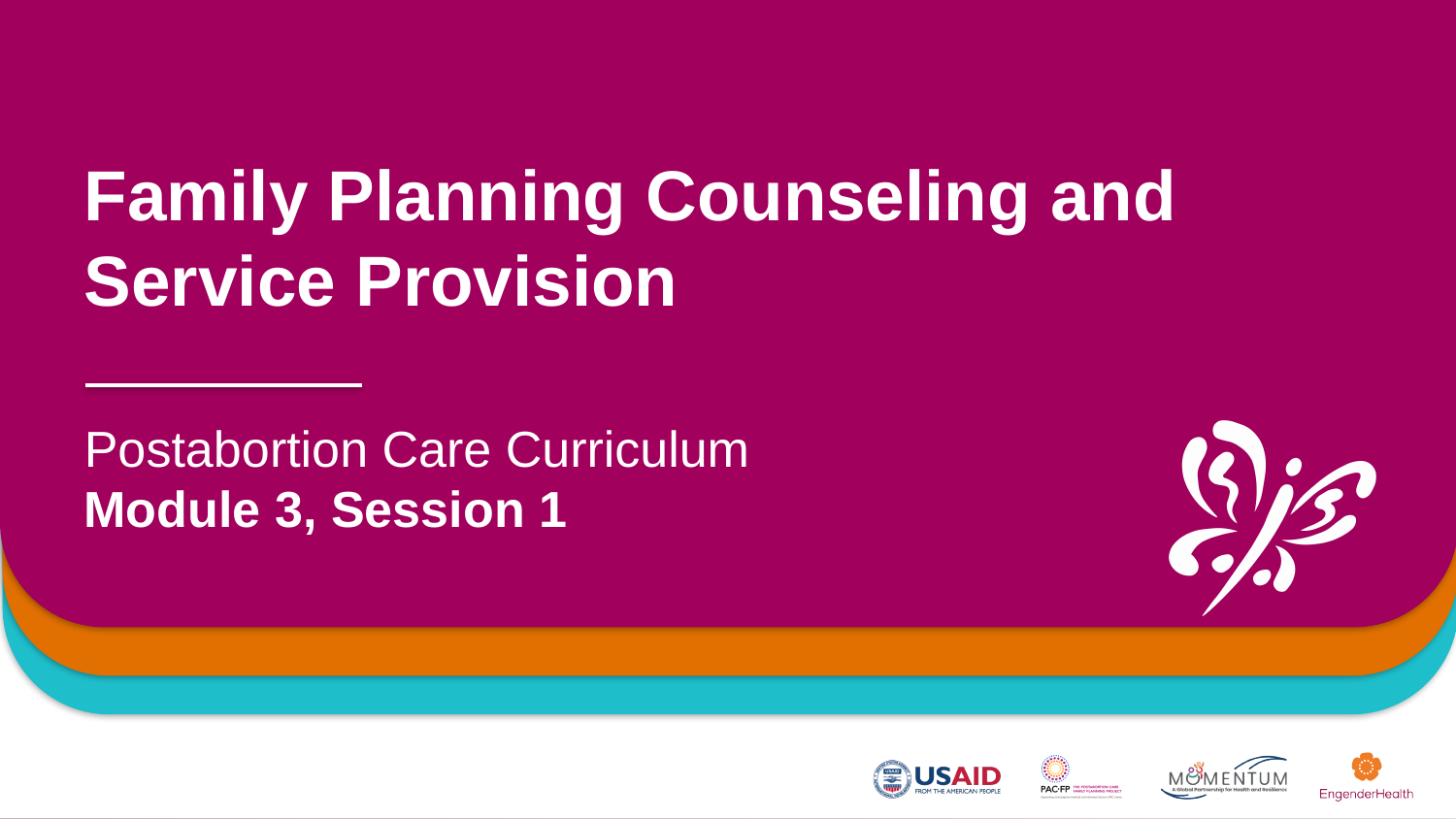

# Family Planning Counseling and Service Provision
Postabortion Care Curriculum
Module 3, Session 1